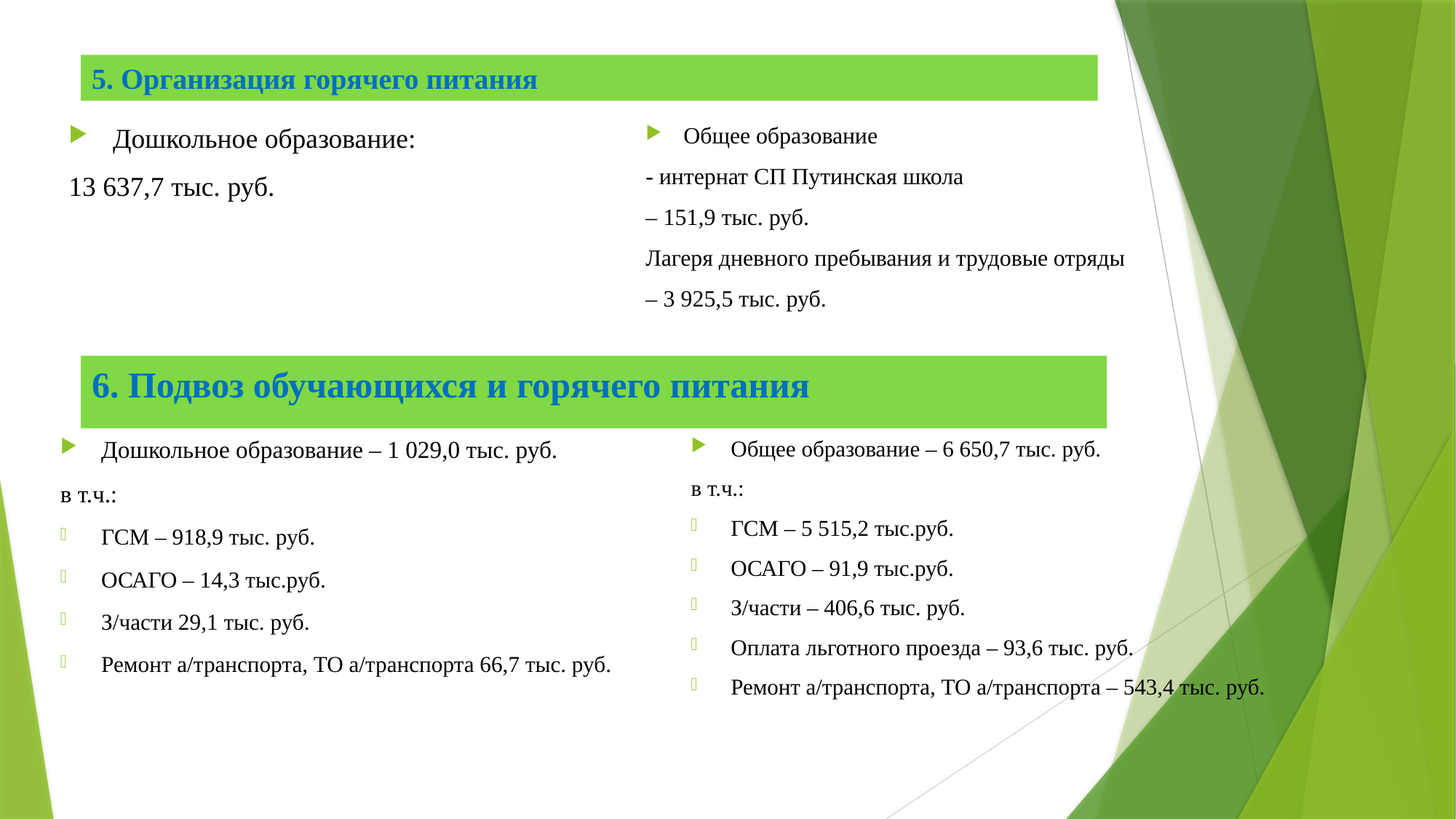

# 5. Организация горячего питания
Дошкольное образование:
13 637,7 тыс. руб.

Общее образование
- интернат СП Путинская школа
– 151,9 тыс. руб.
Лагеря дневного пребывания и трудовые отряды
– 3 925,5 тыс. руб.
6. Подвоз обучающихся и горячего питания
Общее образование – 6 650,7 тыс. руб.
в т.ч.:
ГСМ – 5 515,2 тыс.руб.
ОСАГО – 91,9 тыс.руб.
З/части – 406,6 тыс. руб.
Оплата льготного проезда – 93,6 тыс. руб.
Ремонт а/транспорта, ТО а/транспорта – 543,4 тыс. руб.
Дошкольное образование – 1 029,0 тыс. руб.
в т.ч.:
ГСМ – 918,9 тыс. руб.
ОСАГО – 14,3 тыс.руб.
З/части 29,1 тыс. руб.
Ремонт а/транспорта, ТО а/транспорта 66,7 тыс. руб.